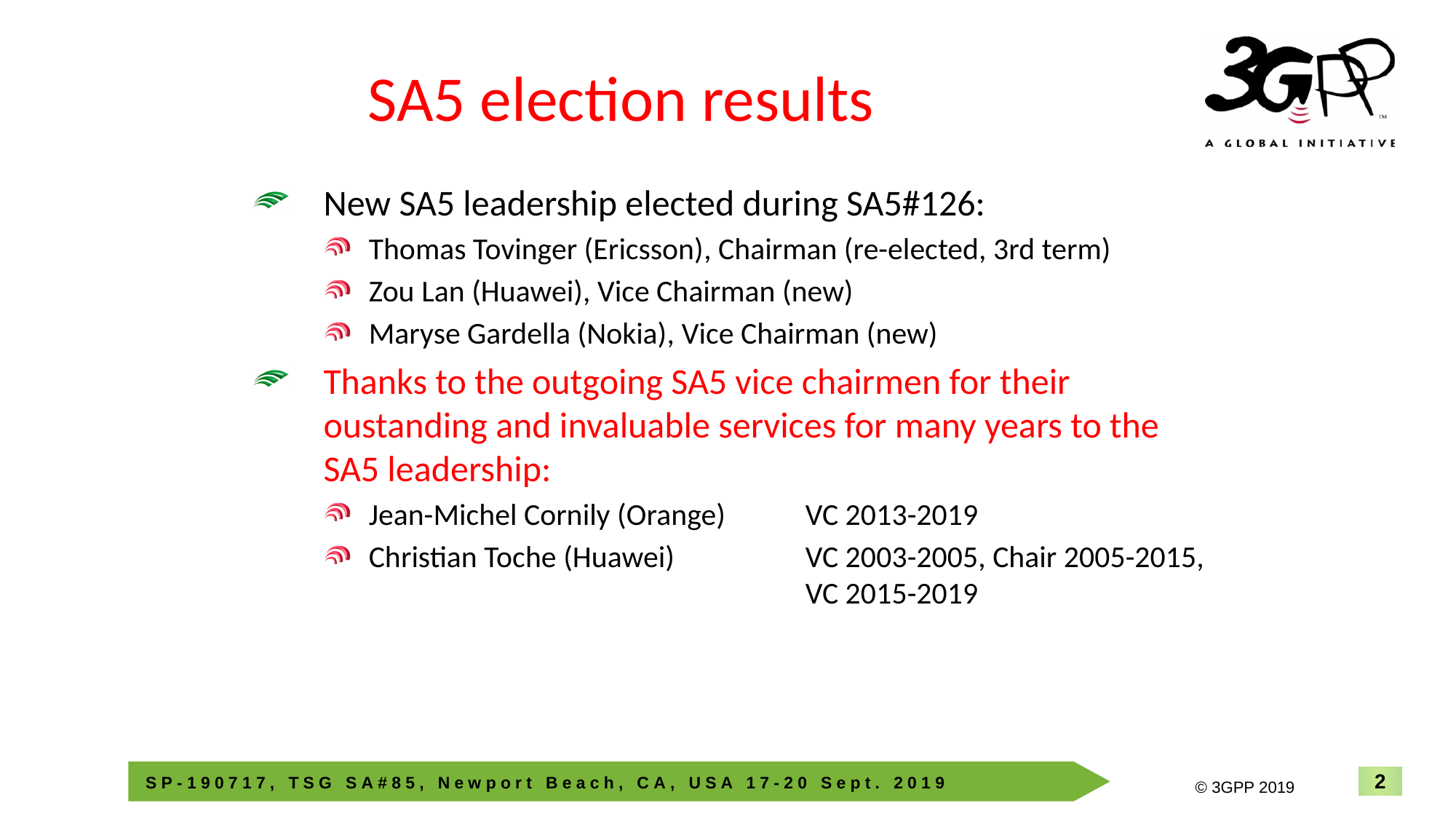

# SA5 election results
New SA5 leadership elected during SA5#126:
Thomas Tovinger (Ericsson), Chairman (re-elected, 3rd term)
Zou Lan (Huawei), Vice Chairman (new)
Maryse Gardella (Nokia), Vice Chairman (new)
Thanks to the outgoing SA5 vice chairmen for their oustanding and invaluable services for many years to the SA5 leadership:
Jean-Michel Cornily (Orange) 	VC 2013-2019
Christian Toche (Huawei) 		VC 2003-2005, Chair 2005-2015, 				VC 2015-2019